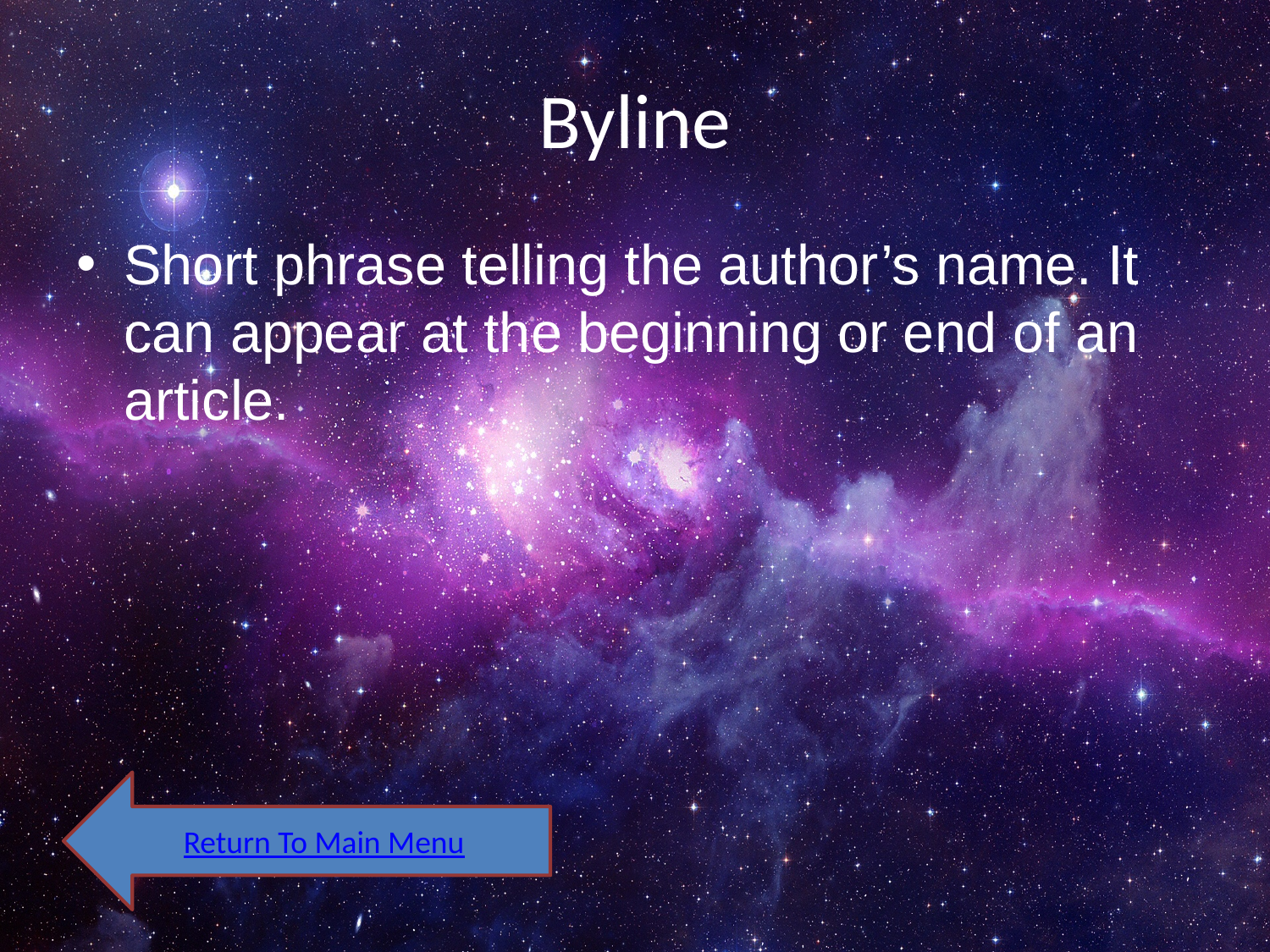

# Byline
Short phrase telling the author’s name. It can appear at the beginning or end of an article.
Return To Main Menu